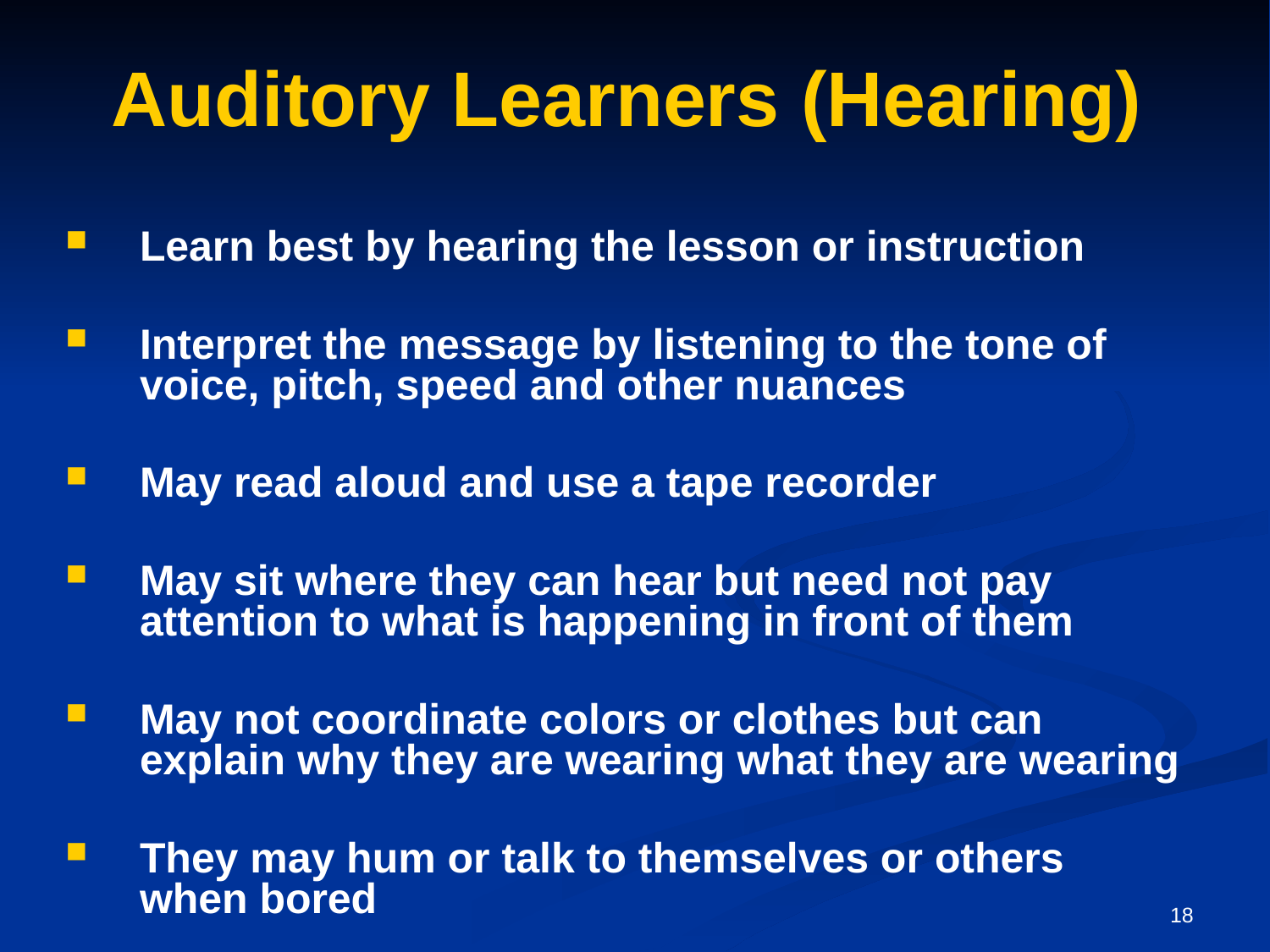

# Auditory Learners (Hearing)
Learn best by hearing the lesson or instruction

Interpret the message by listening to the tone of voice, pitch, speed and other nuances

May read aloud and use a tape recorder

May sit where they can hear but need not pay attention to what is happening in front of them

May not coordinate colors or clothes but can explain why they are wearing what they are wearing

They may hum or talk to themselves or others when bored
18